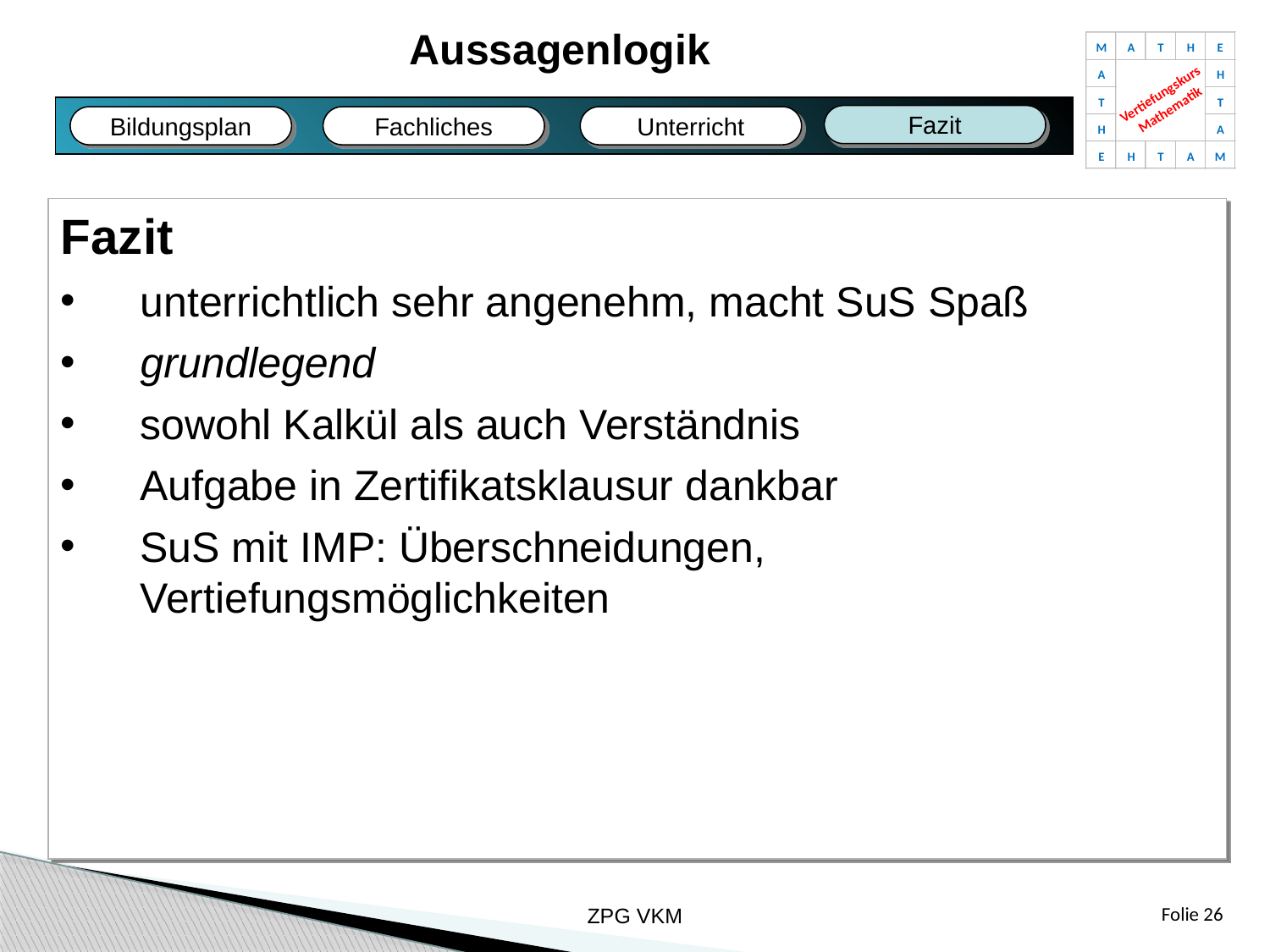

Aussagenlogik

M
A
T
H
E

A
H
Vertiefungskurs
Mathematik

T
T

H
A

E
H
T
A
M

Fazit
Fachliches
Bildungsplan
Unterricht
Fazit
Bildungsplan
Fachliches
Unterricht
Fazit
unterrichtlich sehr angenehm, macht SuS Spaß
grundlegend
sowohl Kalkül als auch Verständnis
Aufgabe in Zertifikatsklausur dankbar
SuS mit IMP: Überschneidungen,
Vertiefungsmöglichkeiten

ZPG VKM
Folie 26